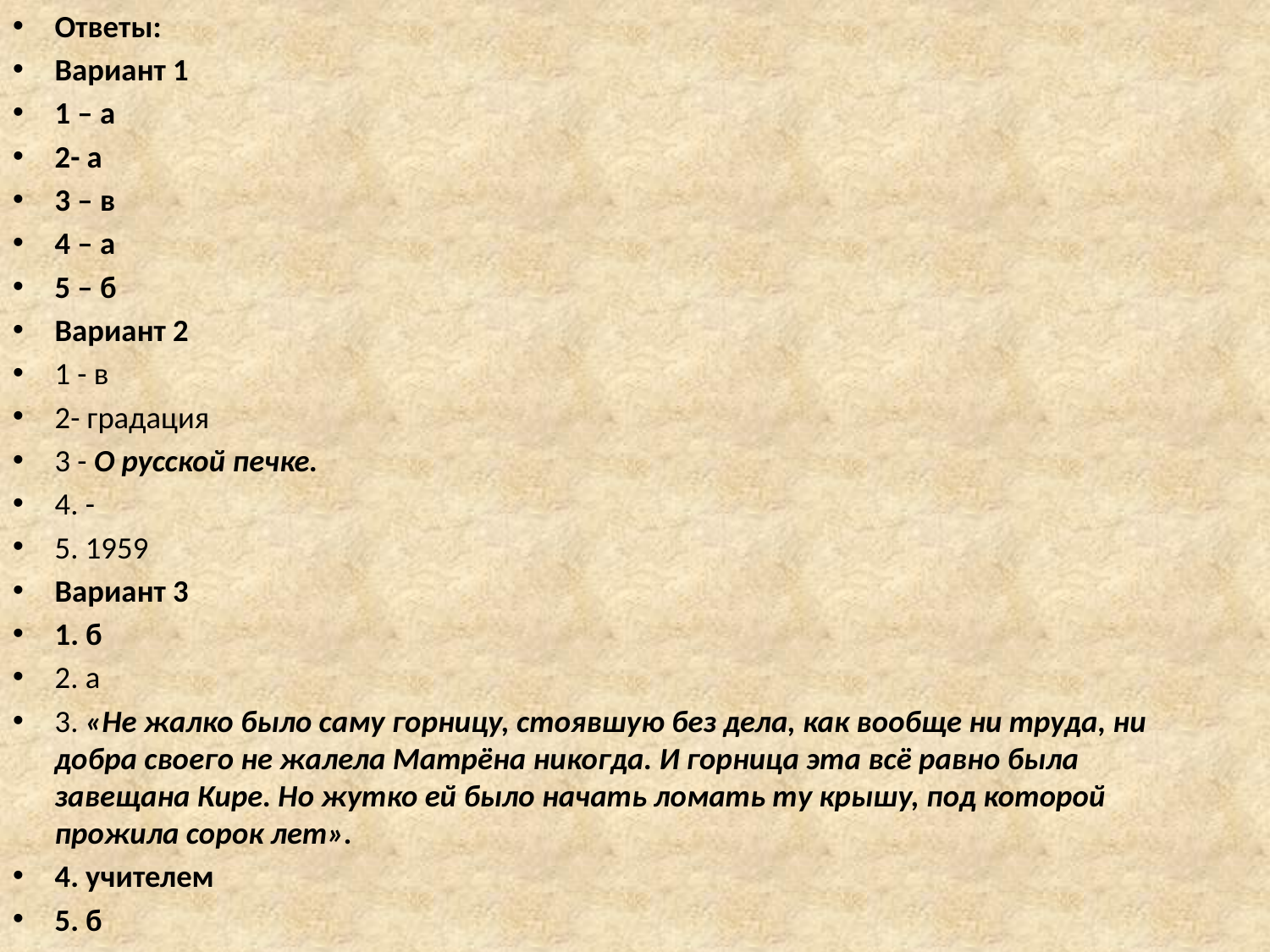

Ответы:
Вариант 1
1 – а
2- а
3 – в
4 – а
5 – б
Вариант 2
1 - в
2- градация
3 - О русской печке.
4. -
5. 1959
Вариант 3
1. б
2. а
3. «Не жалко было саму горницу, стоявшую без дела, как вообще ни труда, ни добра своего не жалела Матрёна никогда. И горница эта всё равно была завещана Кире. Но жутко ей было начать ломать ту крышу, под которой прожила сорок лет».
4. учителем
5. б

#